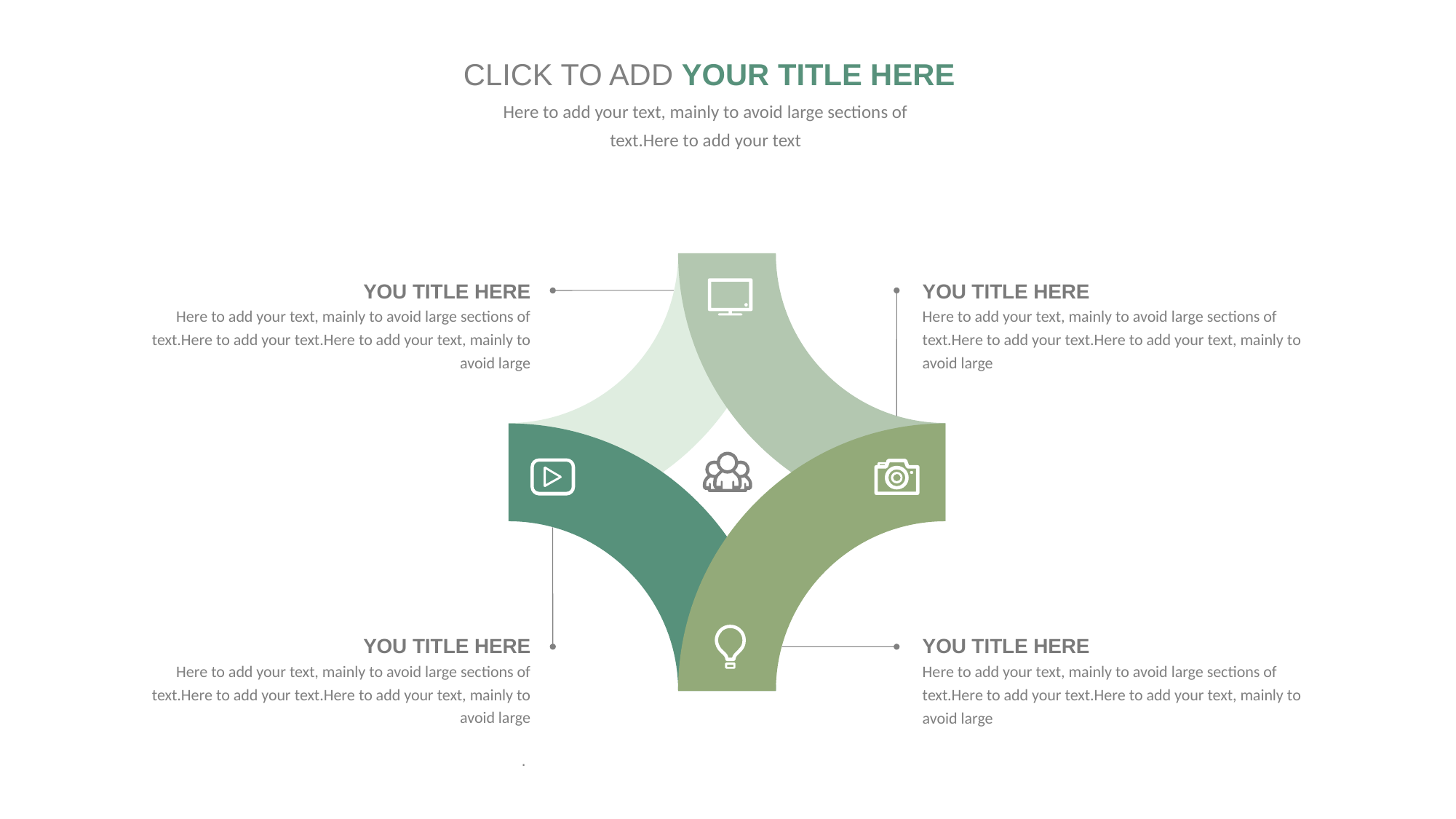

CLICK TO ADD YOUR TITLE HERE
Here to add your text, mainly to avoid large sections of text.Here to add your text

YOU TITLE HERE
Here to add your text, mainly to avoid large sections of text.Here to add your text.Here to add your text, mainly to avoid large

YOU TITLE HERE
Here to add your text, mainly to avoid large sections of text.Here to add your text.Here to add your text, mainly to avoid large

YOU TITLE HERE
Here to add your text, mainly to avoid large sections of text.Here to add your text.Here to add your text, mainly to avoid large

.
YOU TITLE HERE
Here to add your text, mainly to avoid large sections of text.Here to add your text.Here to add your text, mainly to avoid large